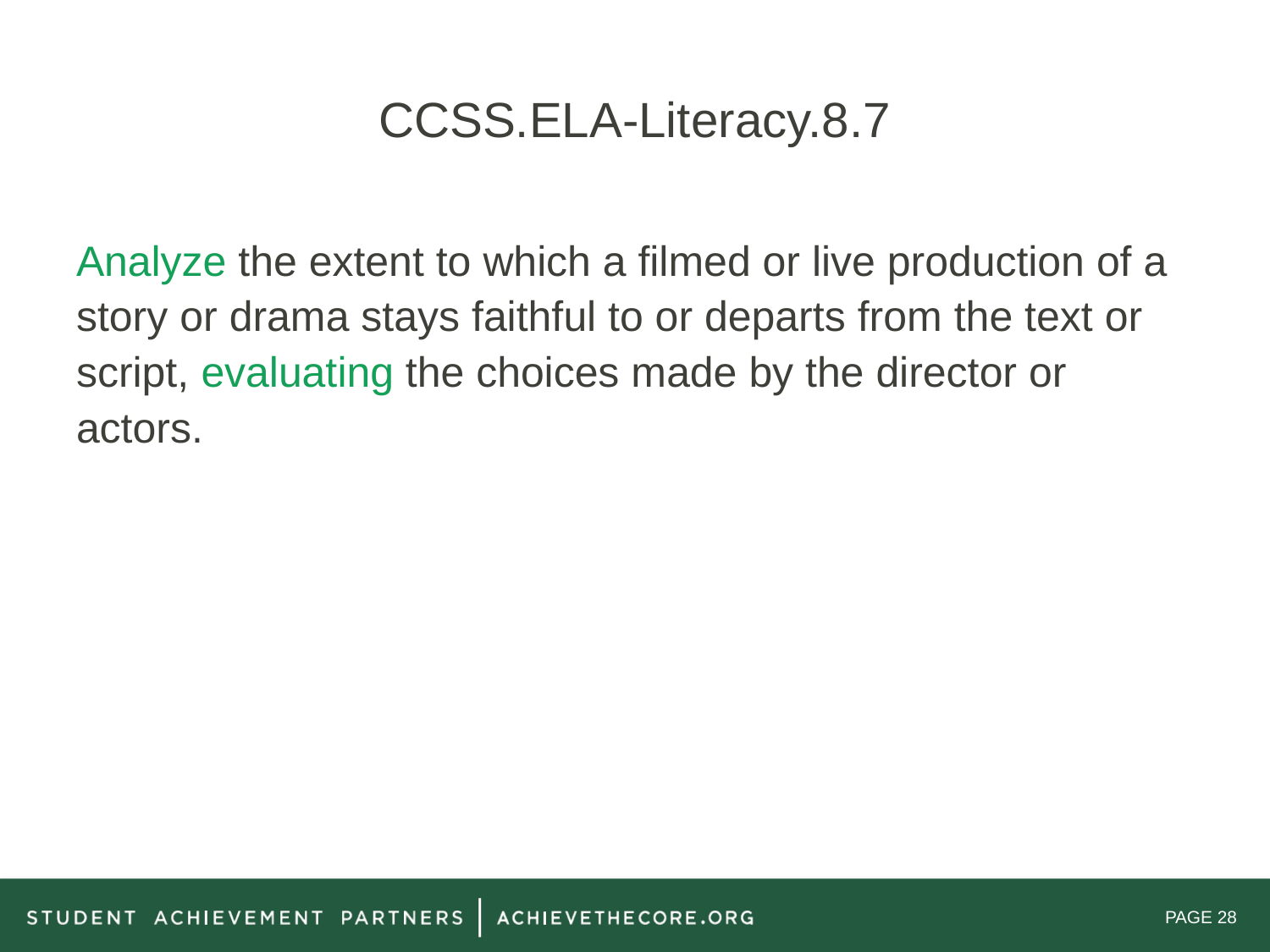

# CCSS.ELA-Literacy.8.7
Analyze the extent to which a filmed or live production of a story or drama stays faithful to or departs from the text or script, evaluating the choices made by the director or actors.